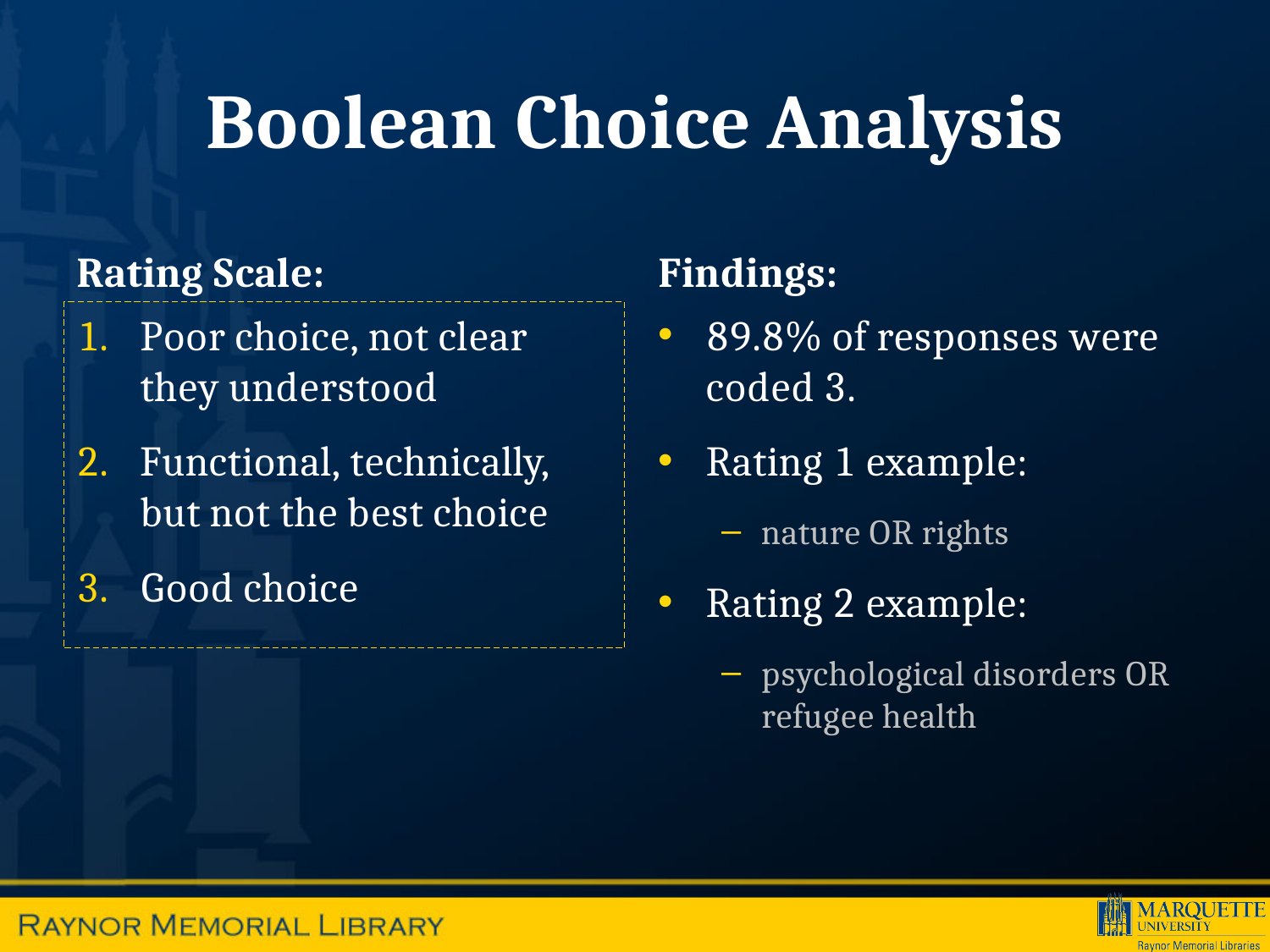

# Boolean Choice Analysis
Rating Scale:
Findings:
Poor choice, not clear they understood
Functional, technically, but not the best choice
Good choice
89.8% of responses were coded 3.
Rating 1 example:
nature OR rights
Rating 2 example:
psychological disorders OR refugee health